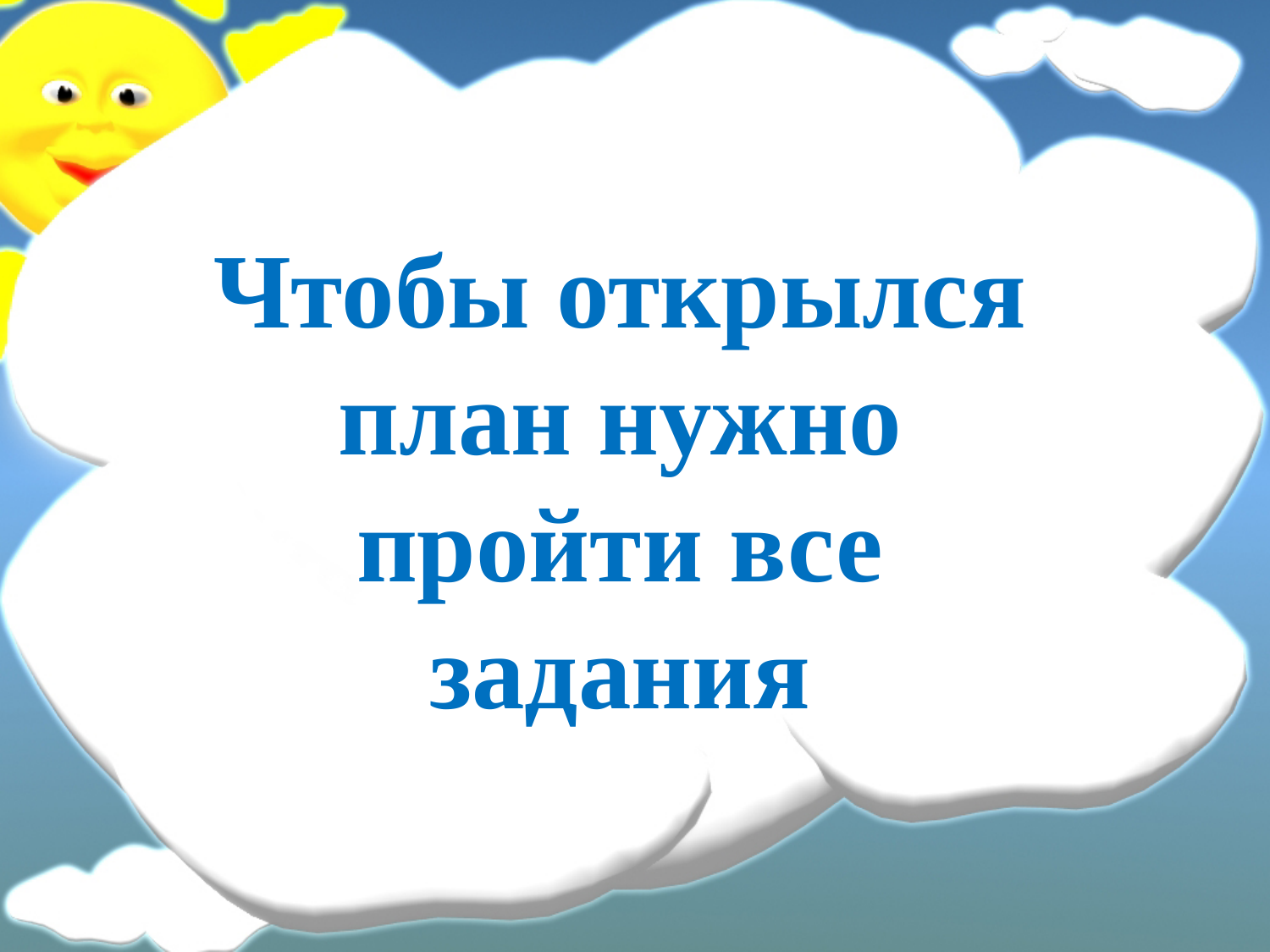

Чтобы открылся план нужно пройти все задания